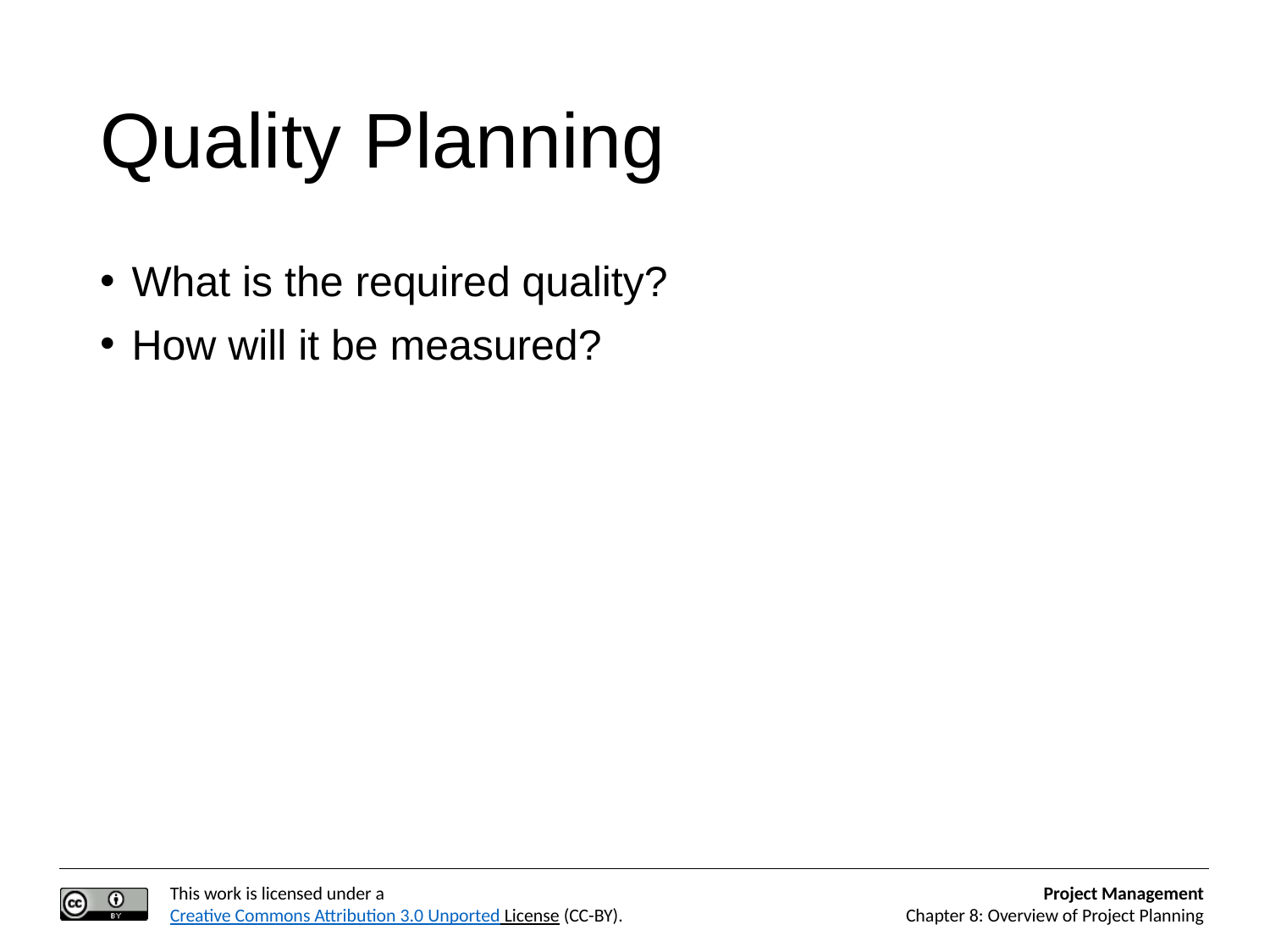

# Quality Planning
What is the required quality?
How will it be measured?